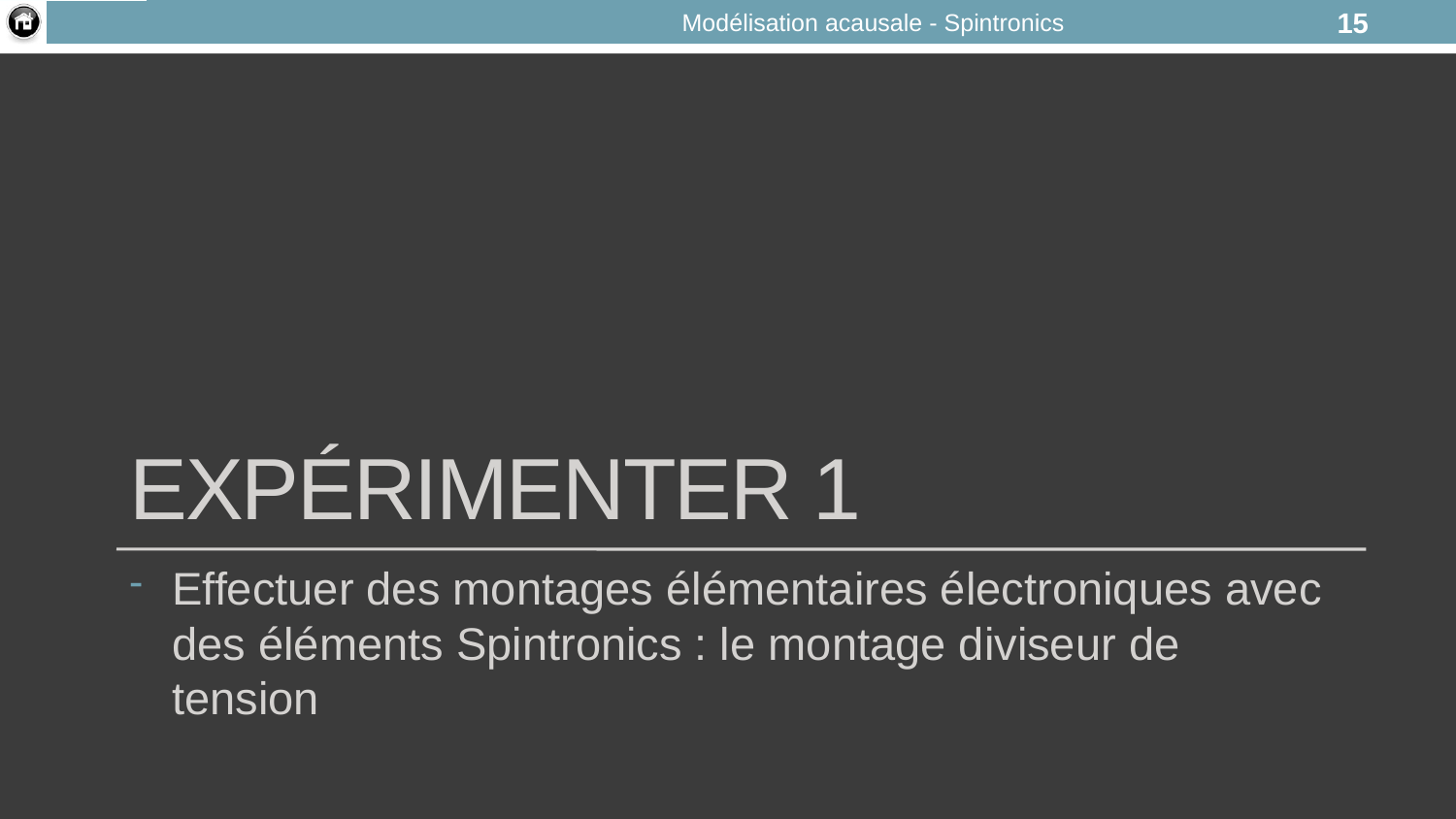

Modélisation acausale - Spintronics
15
# Expérimenter 1
Effectuer des montages élémentaires électroniques avec des éléments Spintronics : le montage diviseur de tension